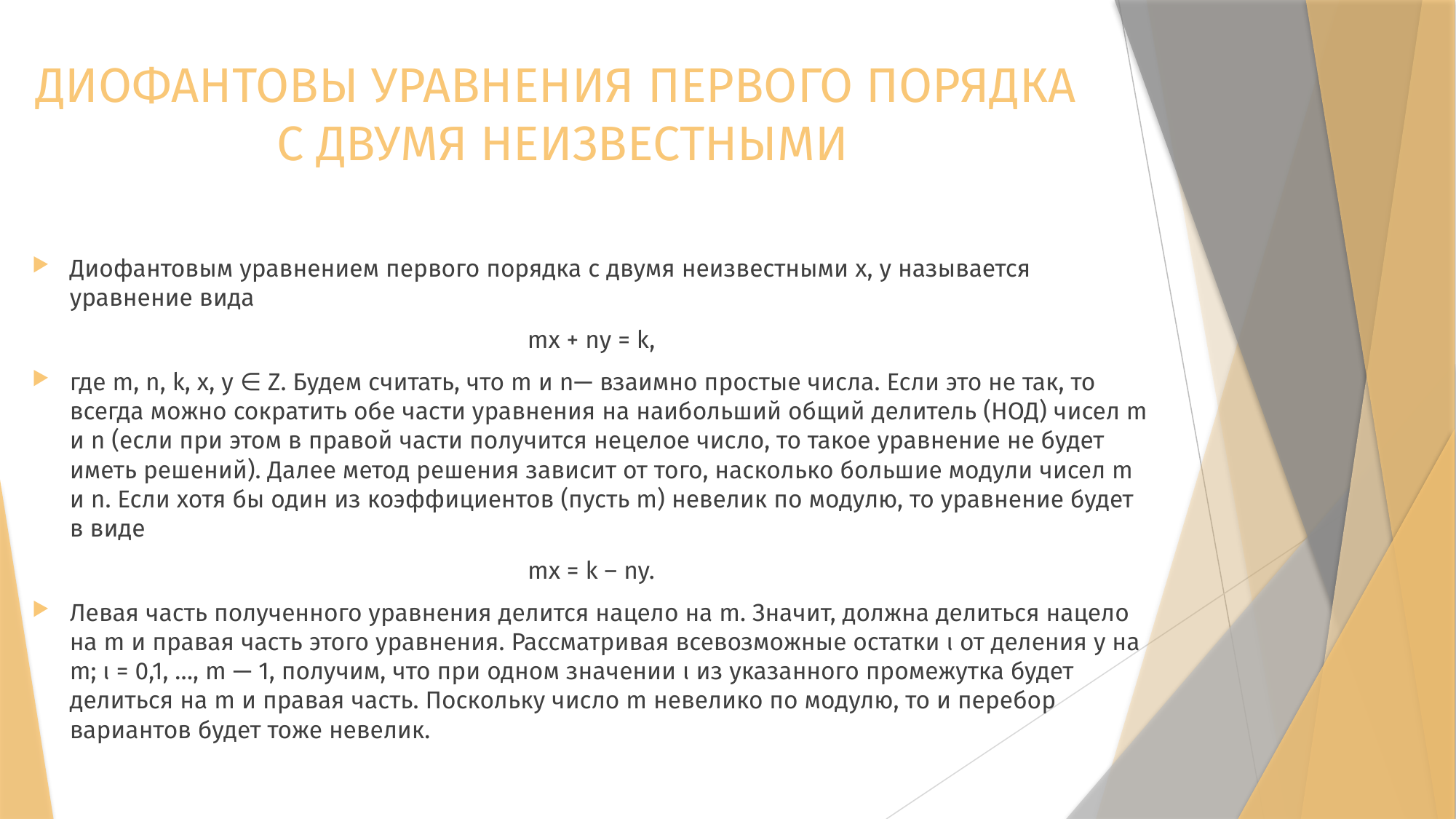

# ДИОФАНТОВЫ УРАВНЕНИЯ ПЕРВОГО ПОРЯДКА С ДВУМЯ НЕИЗВЕСТНЫМИ
Диофантовым уравнением первого порядка с двумя неизвестными x, y называется уравнение вида
mx + ny = k,
где m, n, k, x, y ∈ Z. Будем считать, что m и n— взаимно простые числа. Если это не так, то всегда можно сократить обе части уравнения на наибольший общий делитель (НОД) чисел m и n (если при этом в правой части получится нецелое число, то такое уравнение не будет иметь решений). Далее метод решения зависит от того, насколько большие модули чисел m и n. Если хотя бы один из коэффициентов (пусть m) невелик по модулю, то уравнение будет в виде
mx = k – ny.
Левая часть полученного уравнения делится нацело на m. Значит, должна делиться нацело на m и правая часть этого уравнения. Рассматривая всевозможные остатки ι от деления y на m; ι = 0,1, …, m — 1, получим, что при одном значении ι из указанного промежутка будет делиться на m и правая часть. Поскольку число m невелико по модулю, то и перебор вариантов будет тоже невелик.